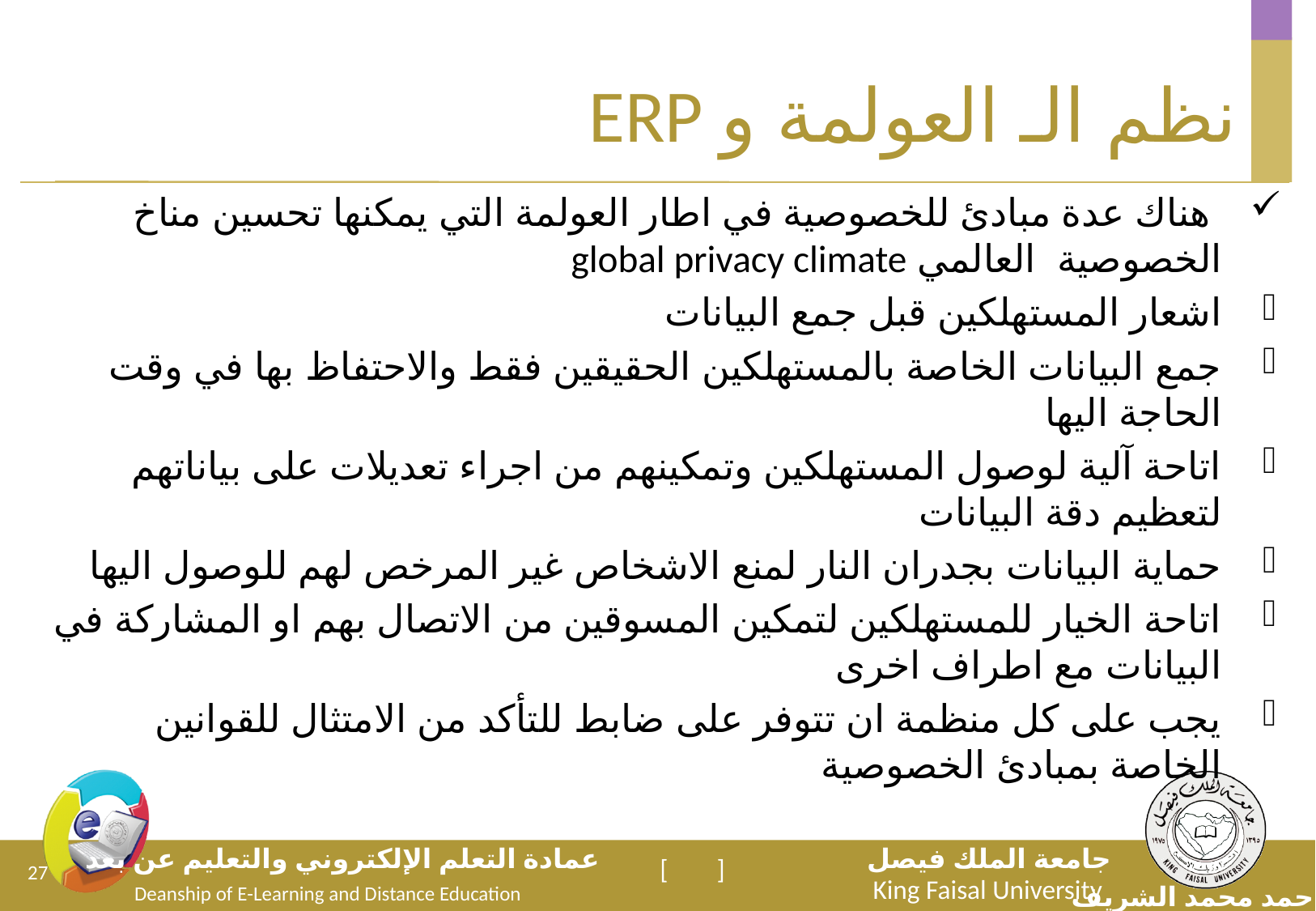

# ERP نظم الـ العولمة و
 هناك عدة مبادئ للخصوصية في اطار العولمة التي يمكنها تحسين مناخ الخصوصية  العالمي global privacy climate
اشعار المستهلكين قبل جمع البيانات
جمع البيانات الخاصة بالمستهلكين الحقيقين فقط والاحتفاظ بها في وقت الحاجة اليها
اتاحة آلية لوصول المستهلكين وتمكينهم من اجراء تعديلات على بياناتهم لتعظيم دقة البيانات
حماية البيانات بجدران النار لمنع الاشخاص غير المرخص لهم للوصول اليها
اتاحة الخيار للمستهلكين لتمكين المسوقين من الاتصال بهم او المشاركة في البيانات مع اطراف اخرى
يجب على كل منظمة ان تتوفر على ضابط للتأكد من الامتثال للقوانين الخاصة بمبادئ الخصوصية

27